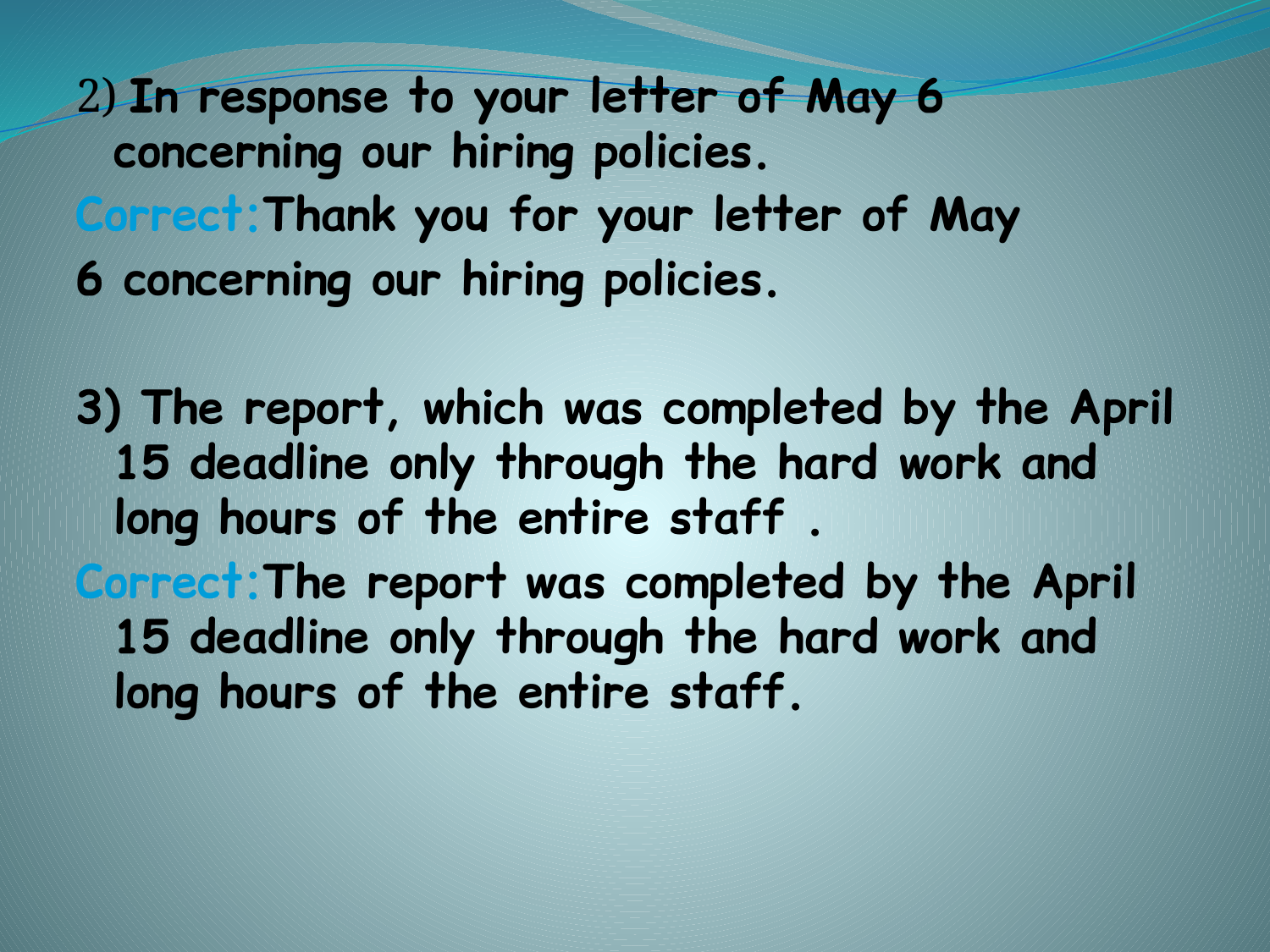

2) In response to your letter of May 6 concerning our hiring policies.
Correct:Thank you for your letter of May
6 concerning our hiring policies.

3) The report, which was completed by the April 15 deadline only through the hard work and long hours of the entire staff .
Correct:The report was completed by the April 15 deadline only through the hard work and long hours of the entire staff.